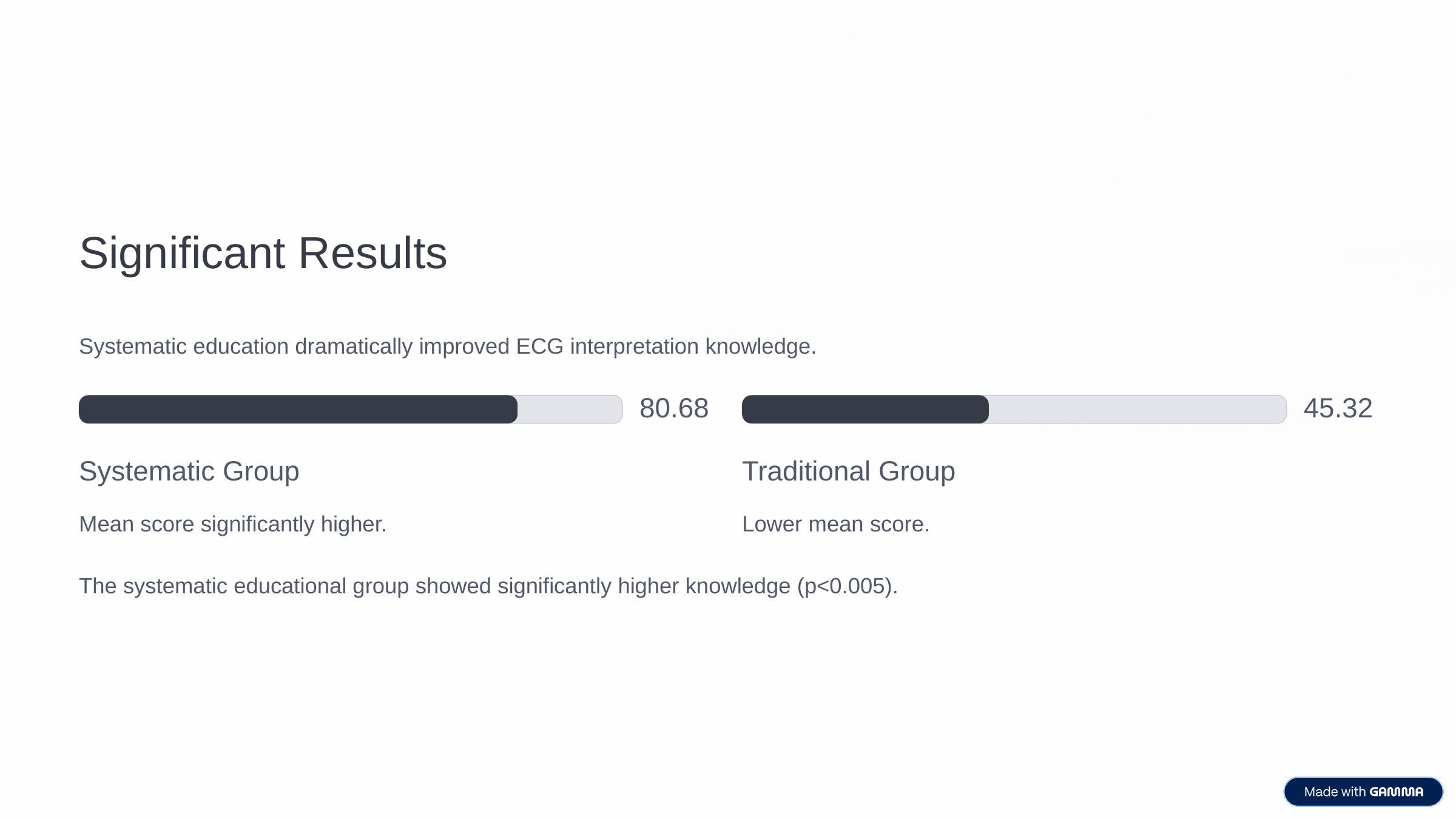

Significant Results
Systematic education dramatically improved ECG interpretation knowledge.

80.68

45.32
Systematic Group
Traditional Group
Mean score significantly higher.
Lower mean score.
The systematic educational group showed significantly higher knowledge (p<0.005).